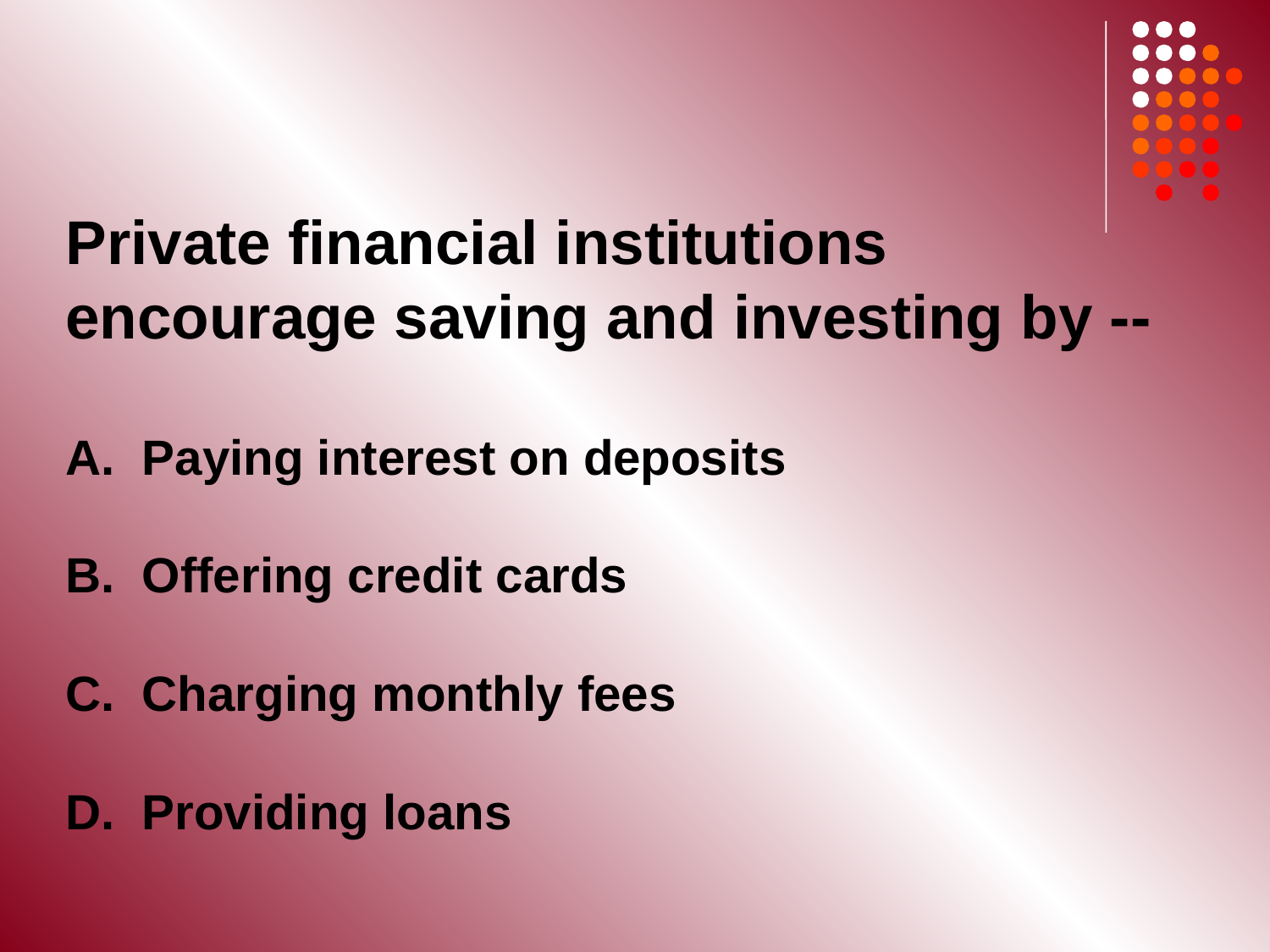

Private financial institutions encourage saving and investing by --
A.  Paying interest on deposits
B.  Offering credit cards
C.  Charging monthly fees
D.  Providing loans